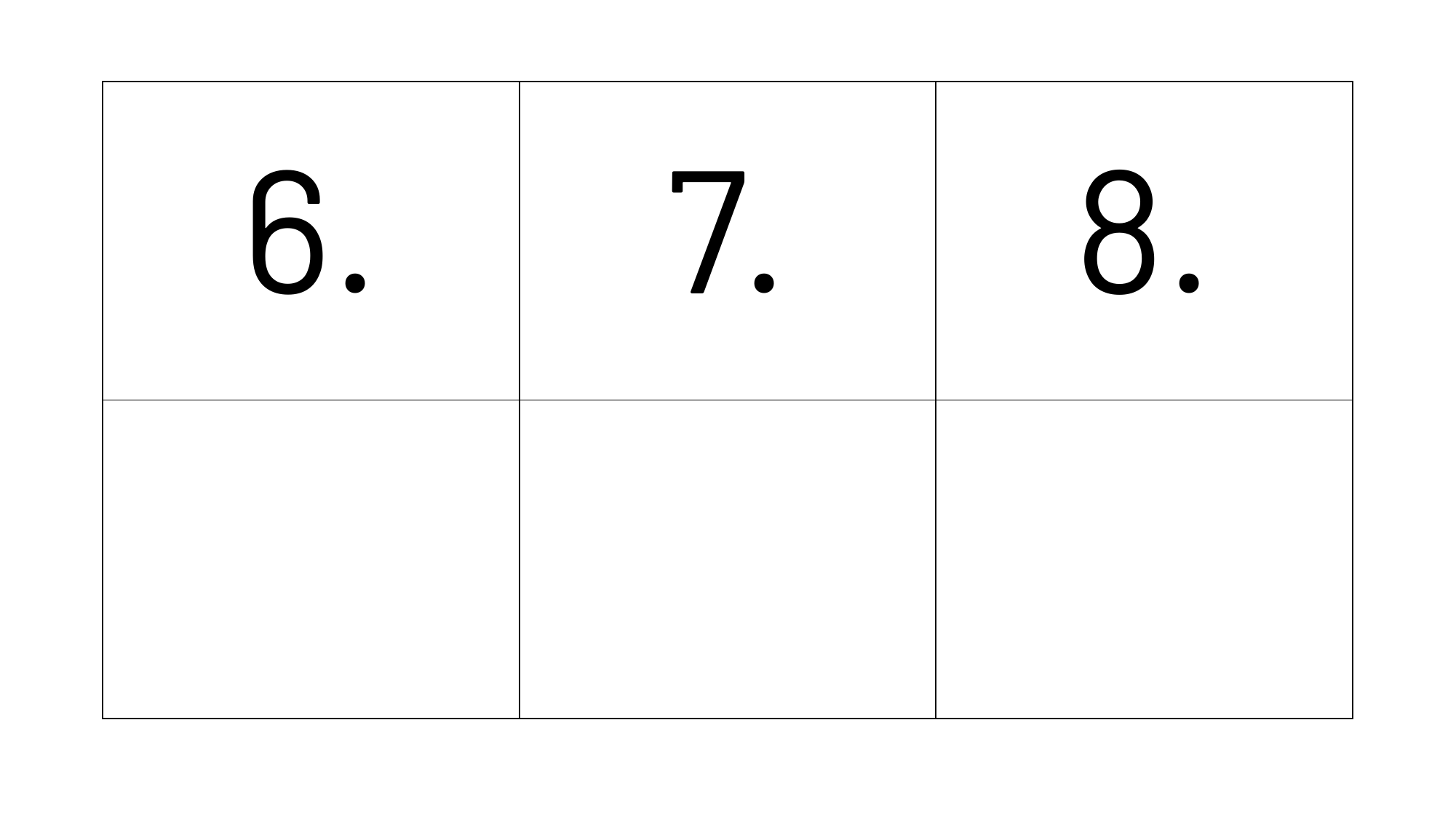

| 6. | 7. | 8. |
| --- | --- | --- |
|  |  |  |